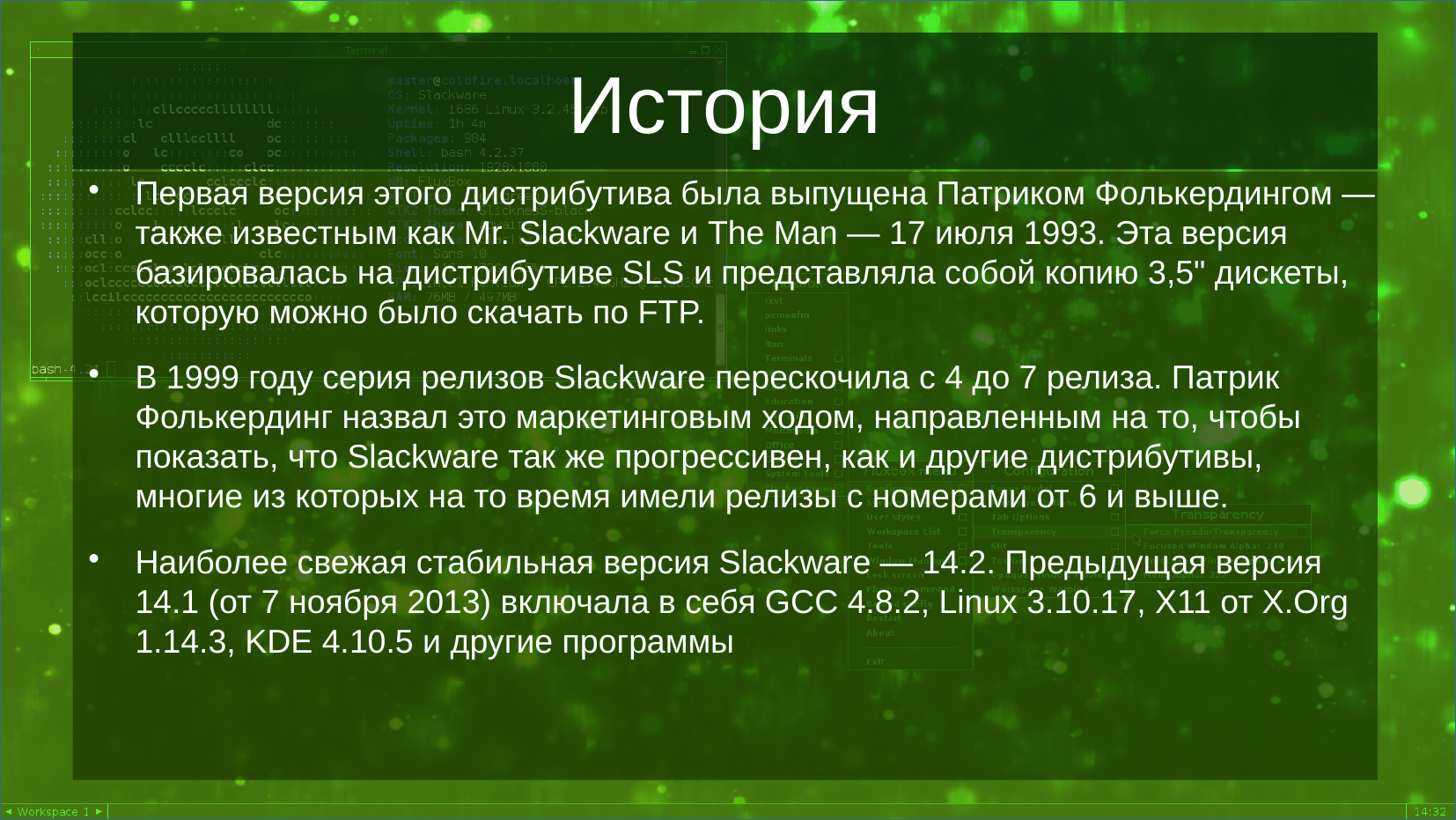

История
Первая версия этого дистрибутива была выпущена Патриком Фолькердингом — также известным как Mr. Slackware и The Man — 17 июля 1993. Эта версия базировалась на дистрибутиве SLS и представляла собой копию 3,5" дискеты, которую можно было скачать по FTP.
В 1999 году серия релизов Slackware перескочила с 4 до 7 релиза. Патрик Фолькердинг назвал это маркетинговым ходом, направленным на то, чтобы показать, что Slackware так же прогрессивен, как и другие дистрибутивы, многие из которых на то время имели релизы с номерами от 6 и выше.
Наиболее свежая стабильная версия Slackware — 14.2. Предыдущая версия 14.1 (от 7 ноября 2013) включала в себя GCC 4.8.2, Linux 3.10.17, X11 от X.Org 1.14.3, KDE 4.10.5 и другие программы